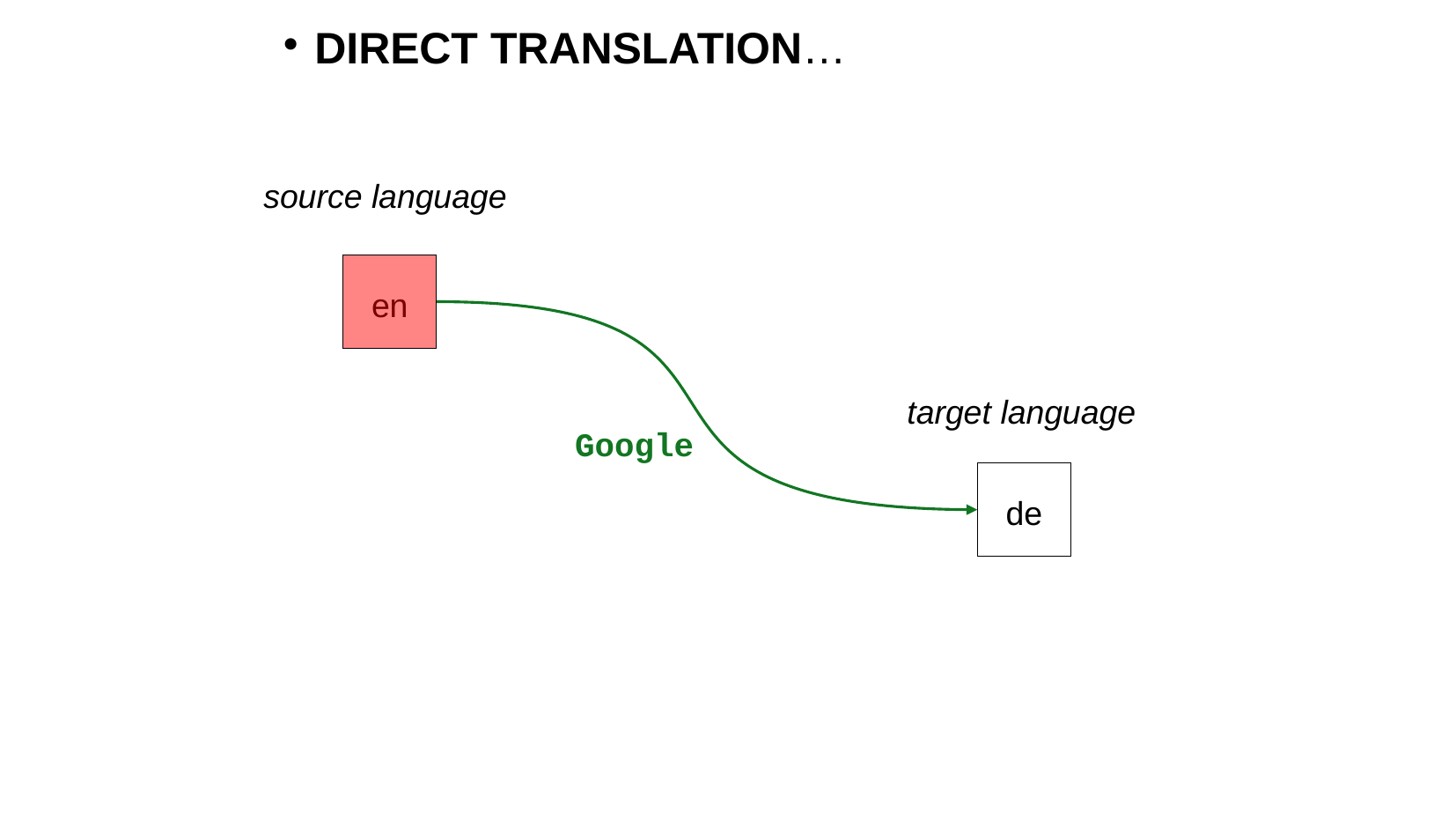

DIRECT TRANSLATION…
source language

en
target language
Google

de